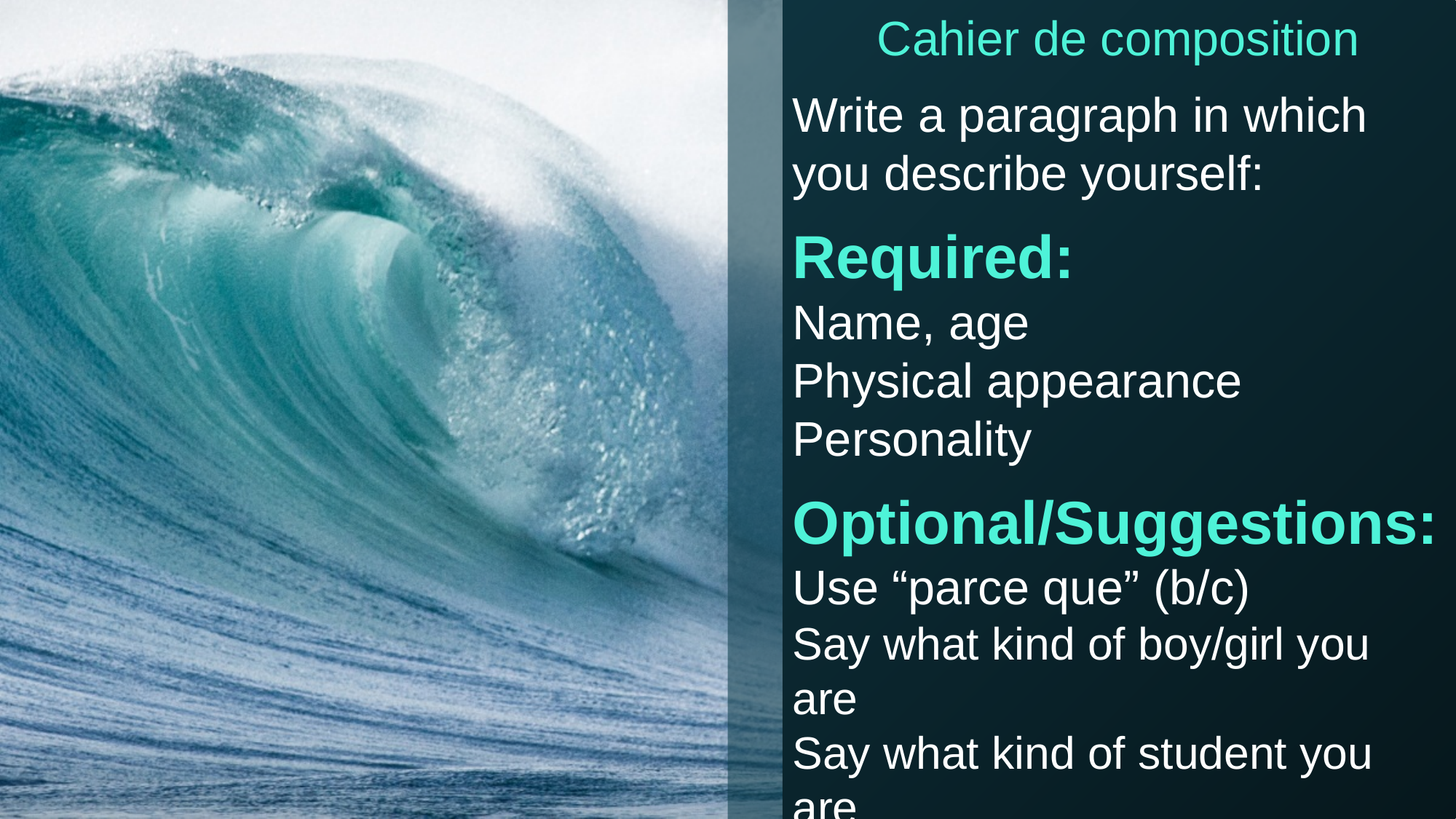

Cahier de composition

Write a paragraph in which you describe yourself:

Required:
Name, age
Physical appearance
Personality

Optional/Suggestions:
Use “parce que” (b/c)
Say what kind of boy/girl you are
Say what kind of student you are
Say what kind of friend you are